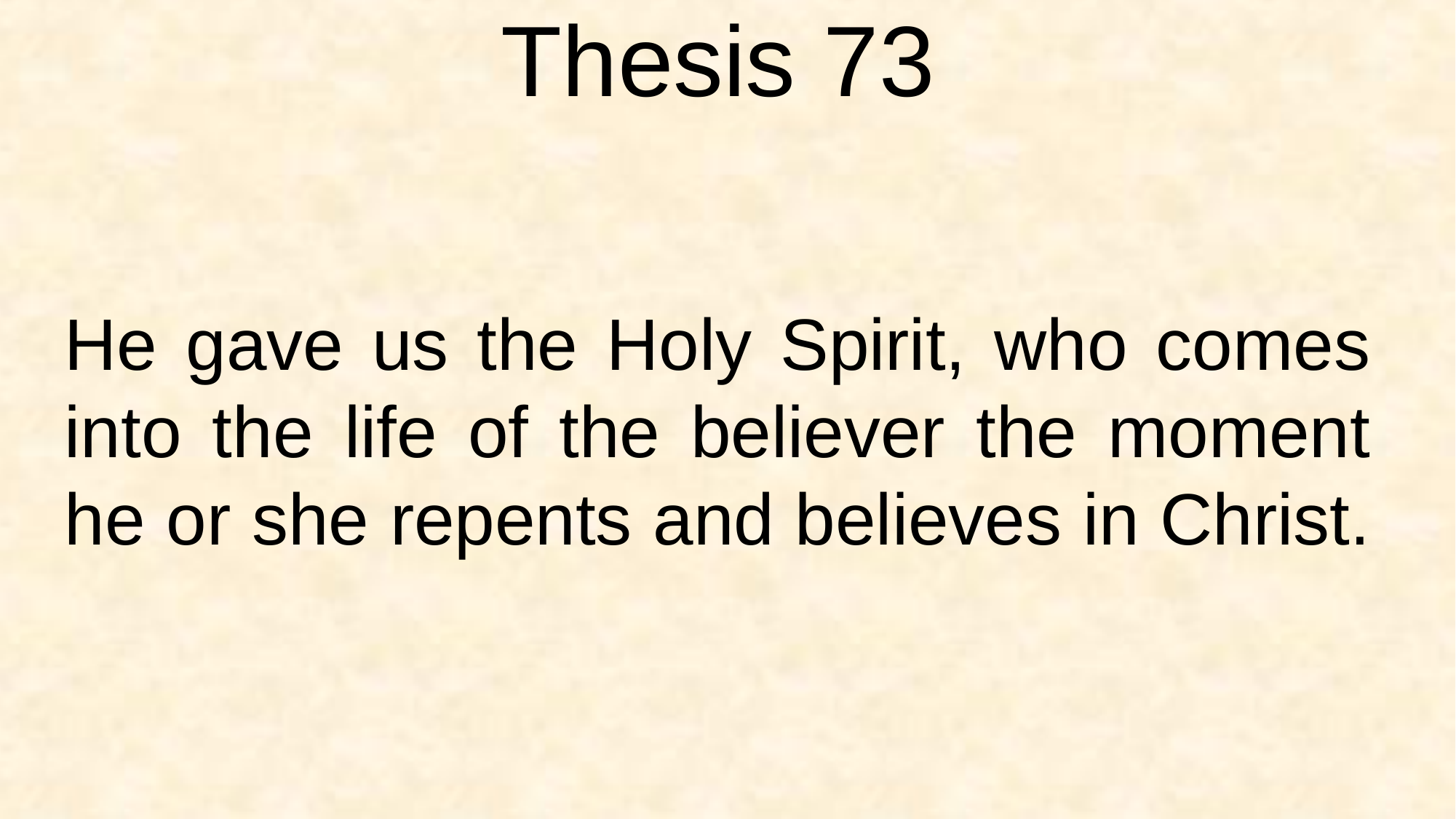

Thesis 73

He gave us the Holy Spirit, who comes into the life of the believer the moment he or she repents and believes in Christ.